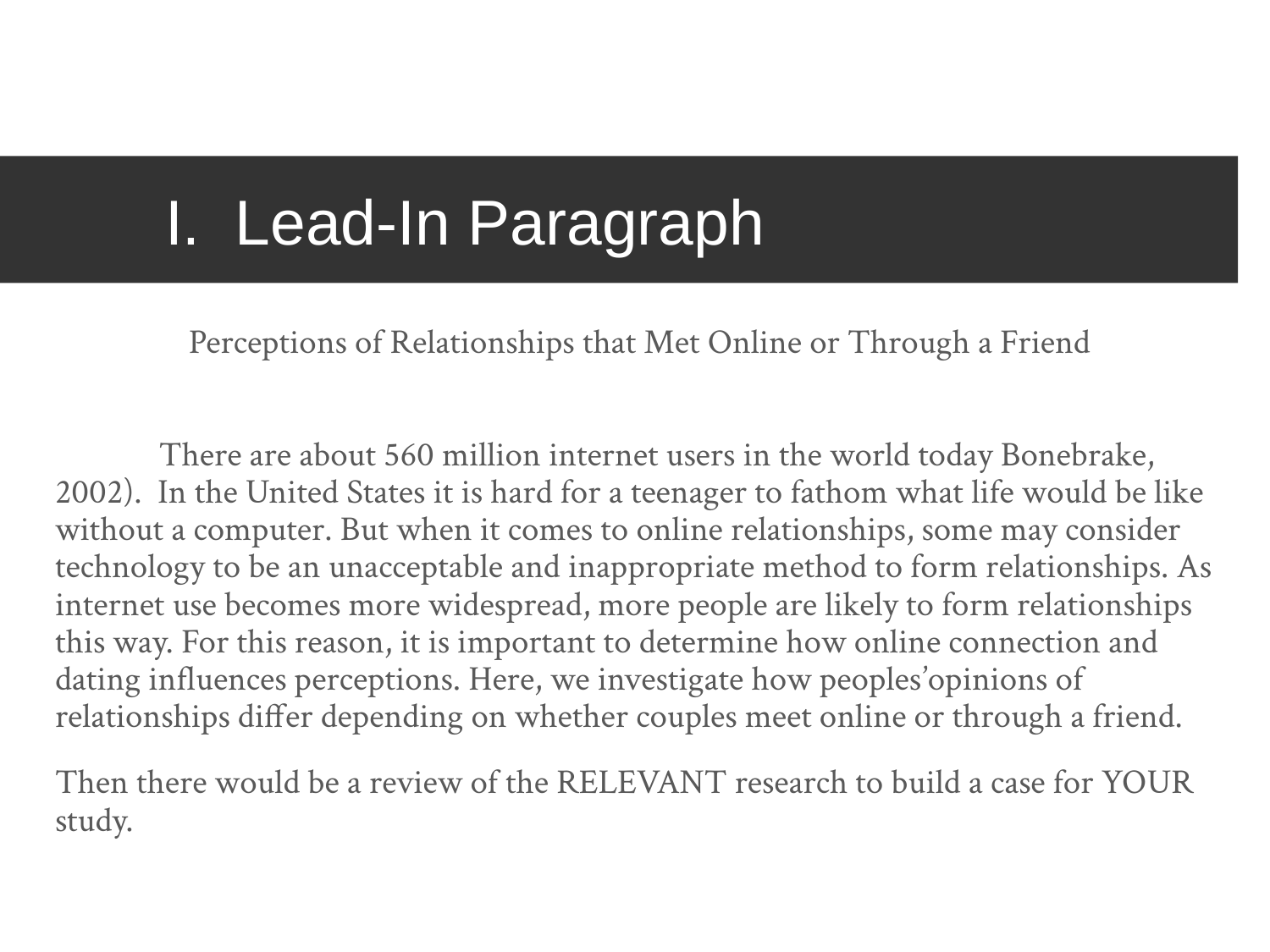

# I.  Lead-In Paragraph
Perceptions of Relationships that Met Online or Through a Friend

	There are about 560 million internet users in the world today Bonebrake, 2002).  In the United States it is hard for a teenager to fathom what life would be like without a computer. But when it comes to online relationships, some may consider technology to be an unacceptable and inappropriate method to form relationships. As internet use becomes more widespread, more people are likely to form relationships this way. For this reason, it is important to determine how online connection and dating influences perceptions. Here, we investigate how peoples’opinions of relationships differ depending on whether couples meet online or through a friend.
Then there would be a review of the RELEVANT research to build a case for YOUR study.